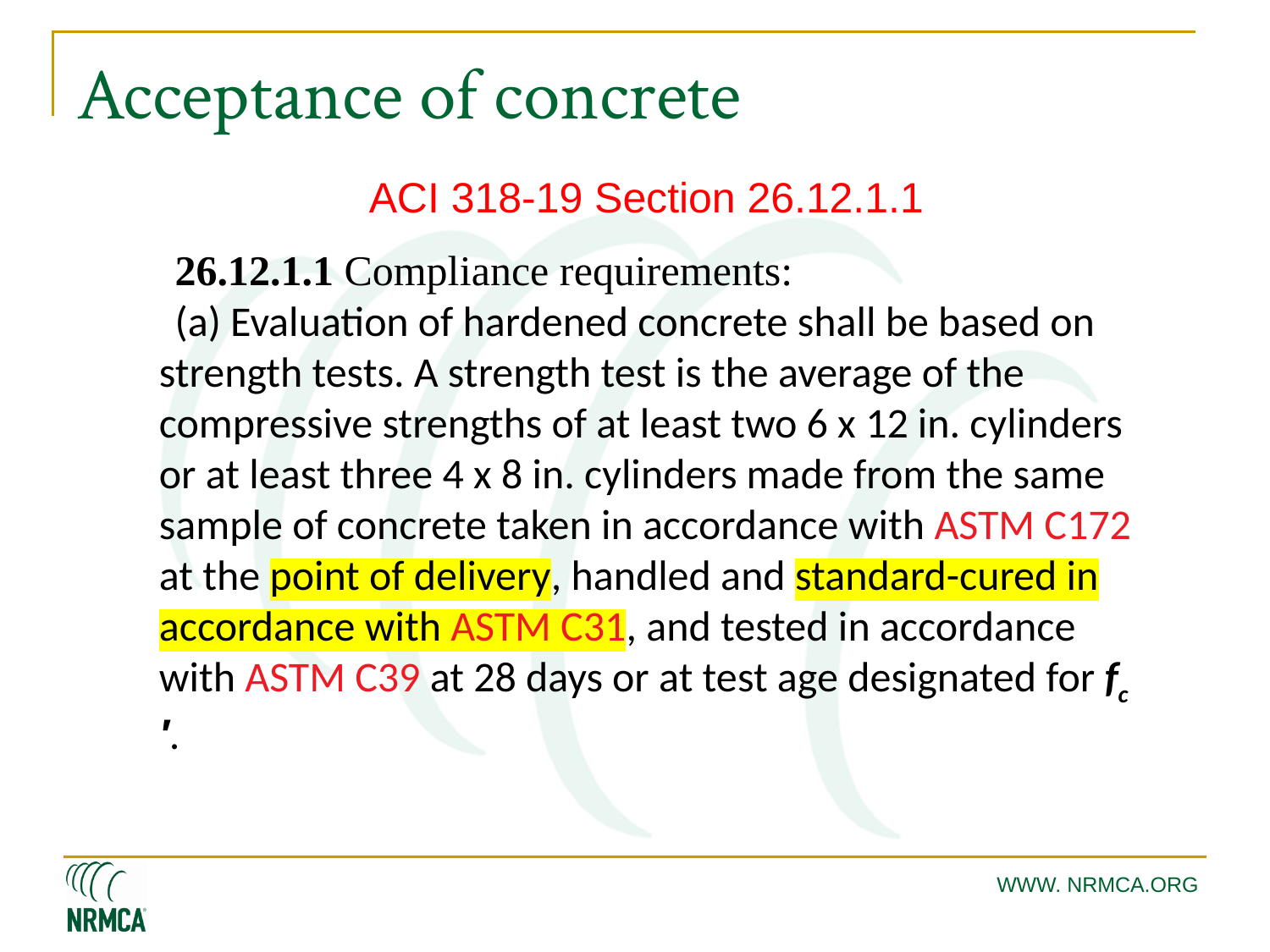

# Acceptance of concrete
ACI 318-19 Section 26.12.1.1
26.12.1.1 Compliance requirements:
(a) Evaluation of hardened concrete shall be based on strength tests. A strength test is the average of the compressive strengths of at least two 6 x 12 in. cylinders or at least three 4 x 8 in. cylinders made from the same sample of concrete taken in accordance with ASTM C172 at the point of delivery, handled and standard-cured in accordance with ASTM C31, and tested in accordance with ASTM C39 at 28 days or at test age designated for fc′.